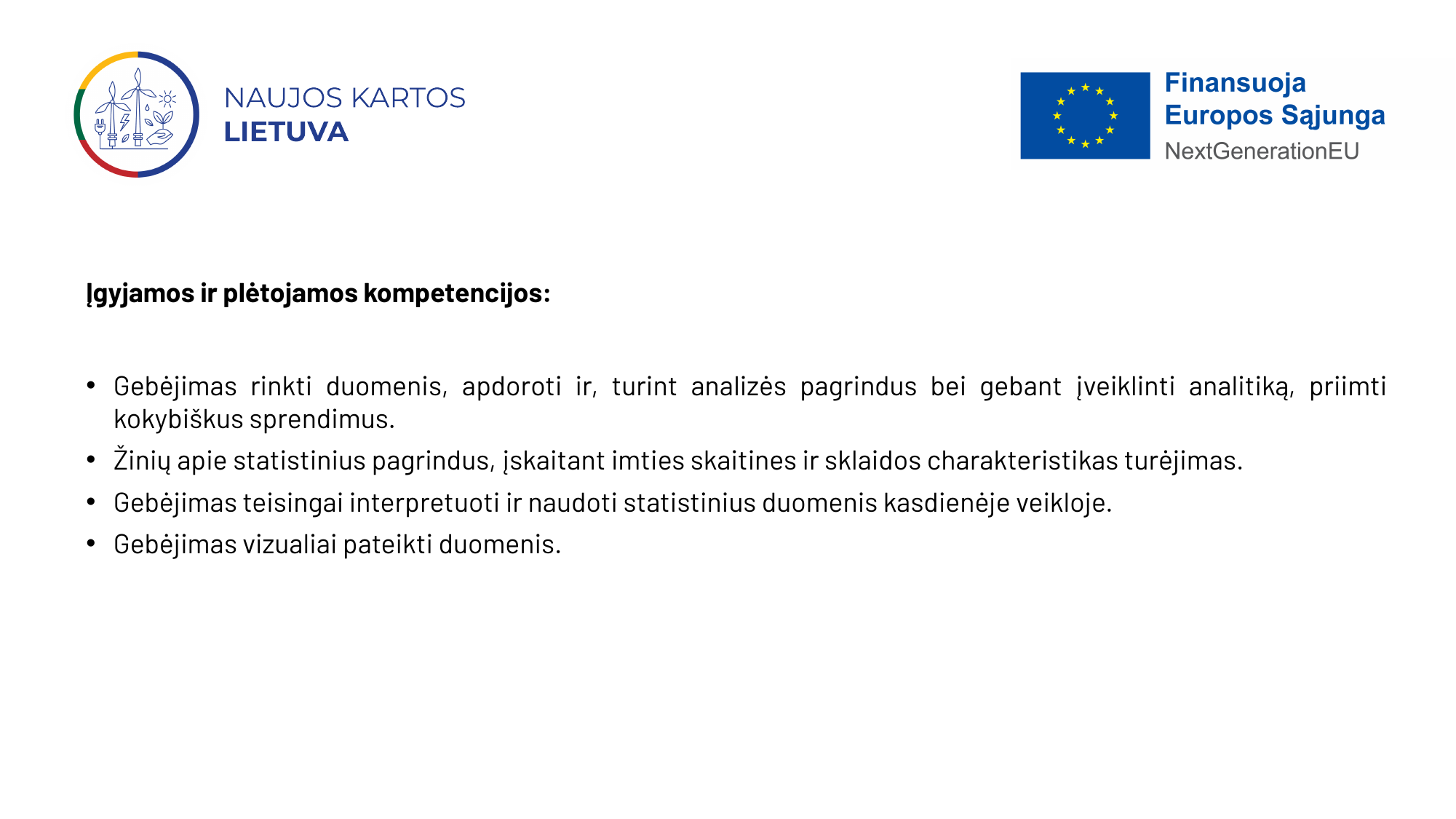

Įgyjamos ir plėtojamos kompetencijos:

Gebėjimas rinkti duomenis, apdoroti ir, turint analizės pagrindus bei gebant įveiklinti analitiką, priimti kokybiškus sprendimus.
Žinių apie statistinius pagrindus, įskaitant imties skaitines ir sklaidos charakteristikas turėjimas.
Gebėjimas teisingai interpretuoti ir naudoti statistinius duomenis kasdienėje veikloje.
Gebėjimas vizualiai pateikti duomenis.